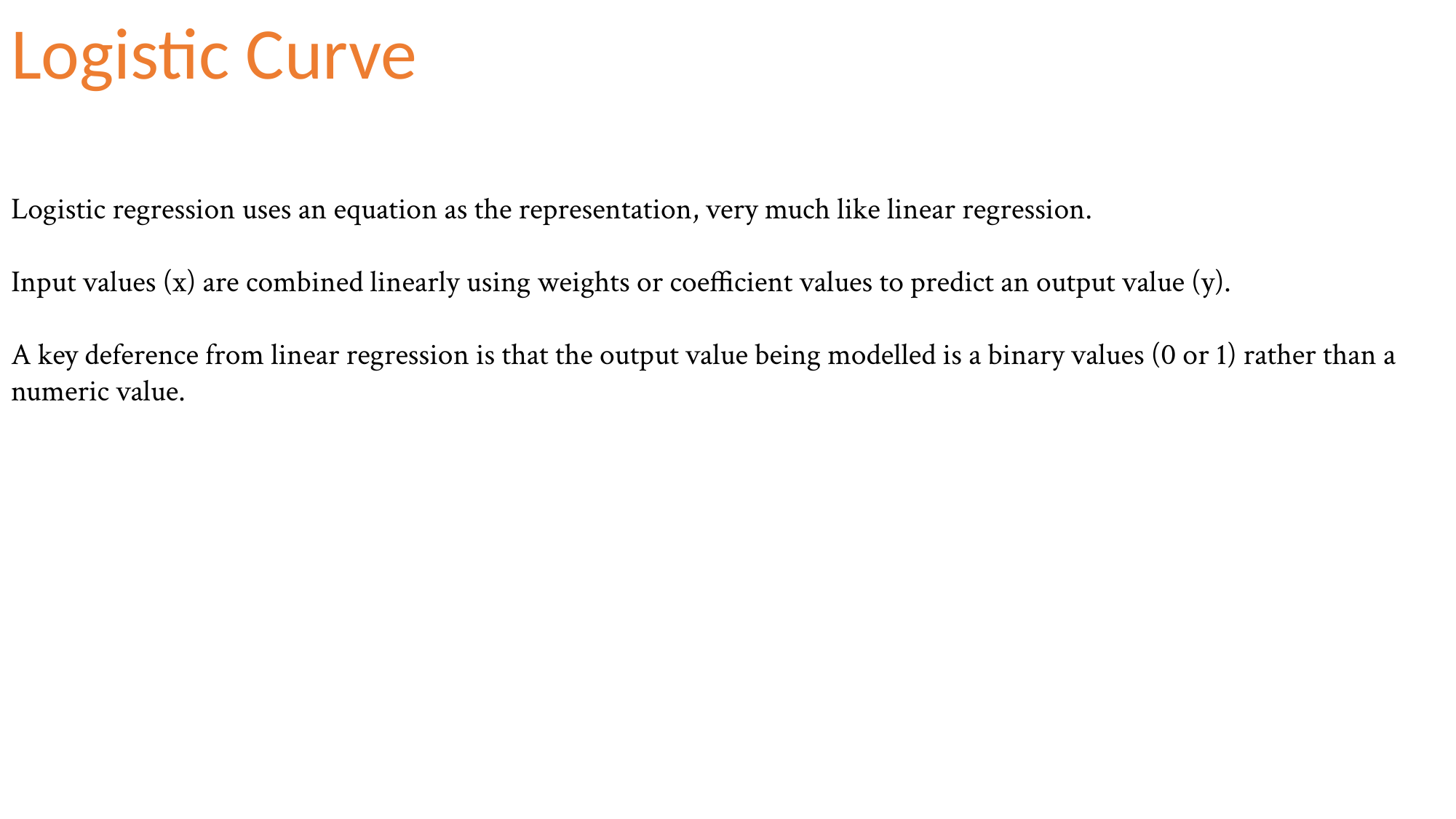

# Logistic Curve
Logistic regression uses an equation as the representation, very much like linear regression.

Input values (x) are combined linearly using weights or coefficient values to predict an output value (y).

A key deference from linear regression is that the output value being modelled is a binary values (0 or 1) rather than a numeric value.